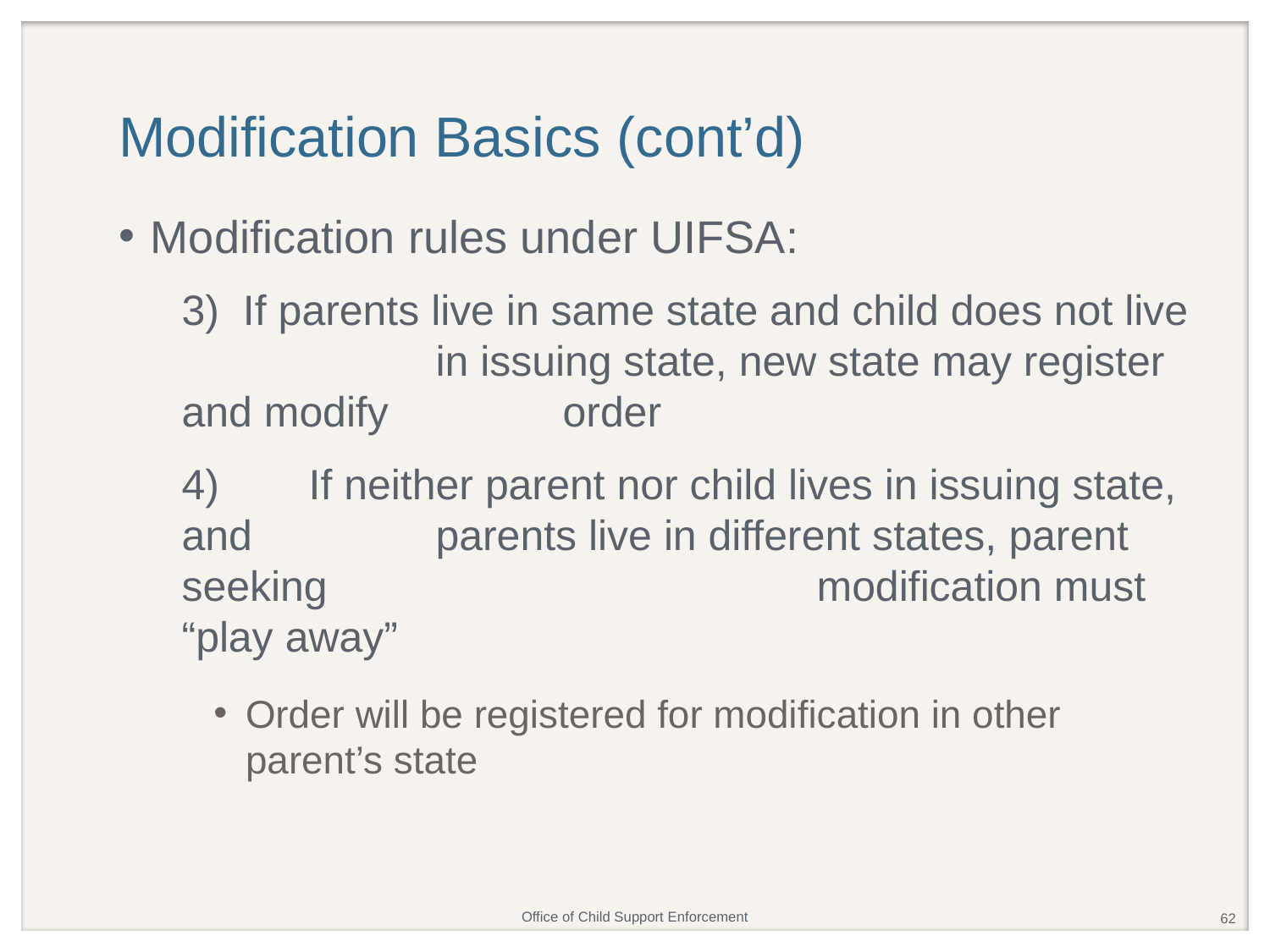

# Modification Basics (cont’d)
Modification rules under UIFSA:
3)  If parents live in same state and child does not live 		in issuing state, new state may register and modify 		order
4) 	If neither parent nor child lives in issuing state, and 		parents live in different states, parent seeking 				modification must “play away”
Order will be registered for modification in other parent’s state

62